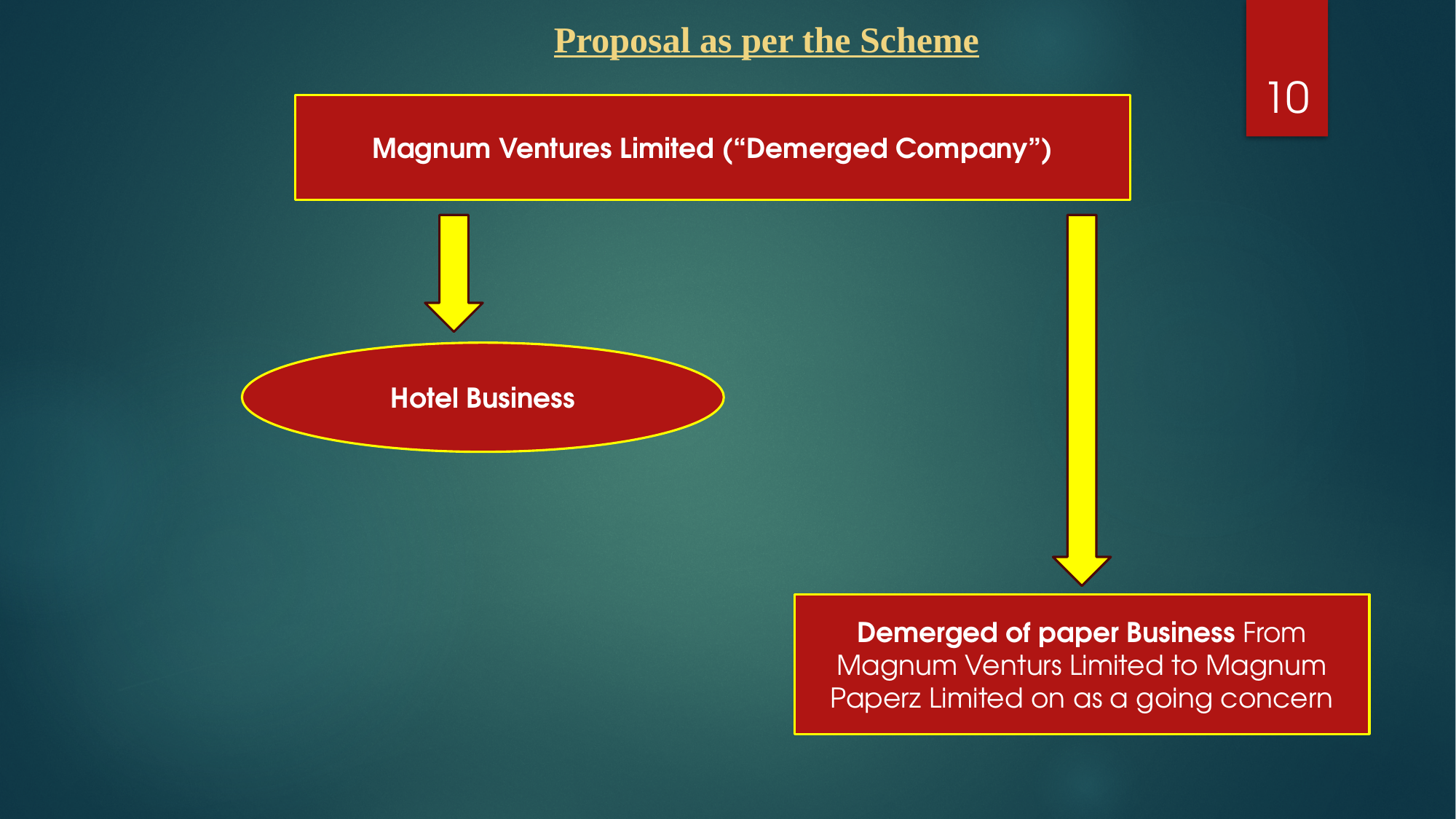

Proposal as per the Scheme
10
Magnum Ventures Limited (“Demerged Company”)

Hotel Business
Demerged of paper Business From Magnum Venturs Limited to Magnum Paperz Limited on as a going concern